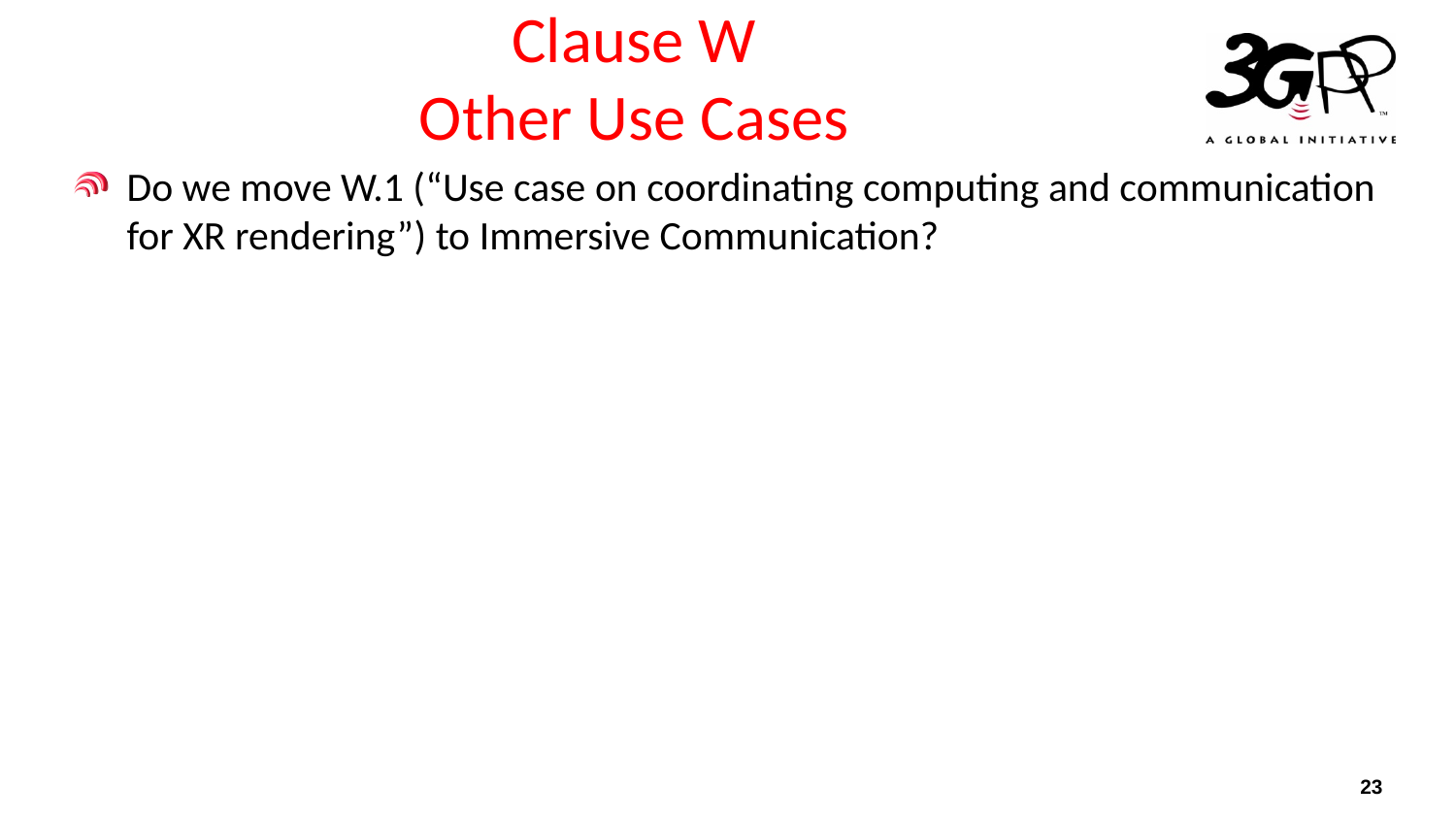

# Clause W Other Use Cases
Do we move W.1 (“Use case on coordinating computing and communication for XR rendering”) to Immersive Communication?